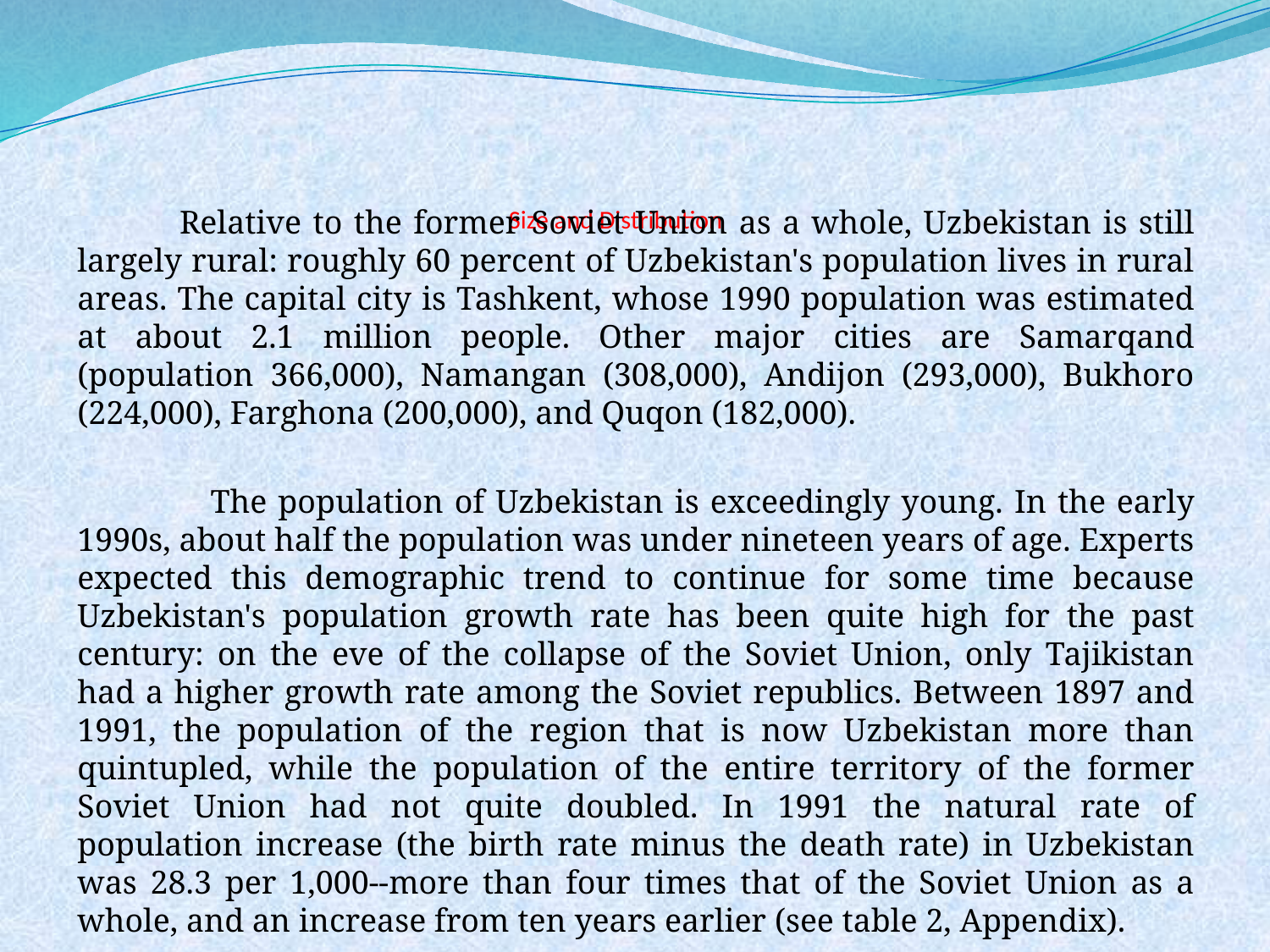

Relative to the former Soviet Union as a whole, Uzbekistan is still largely rural: roughly 60 percent of Uzbekistan's population lives in rural areas. The capital city is Tashkent, whose 1990 population was estimated at about 2.1 million people. Other major cities are Samarqand (population 366,000), Namangan (308,000), Andijon (293,000), Bukhoro (224,000), Farghona (200,000), and Quqon (182,000).

            The population of Uzbekistan is exceedingly young. In the early 1990s, about half the population was under nineteen years of age. Experts expected this demographic trend to continue for some time because Uzbekistan's population growth rate has been quite high for the past century: on the eve of the collapse of the Soviet Union, only Tajikistan had a higher growth rate among the Soviet republics. Between 1897 and 1991, the population of the region that is now Uzbekistan more than quintupled, while the population of the entire territory of the former Soviet Union had not quite doubled. In 1991 the natural rate of population increase (the birth rate minus the death rate) in Uzbekistan was 28.3 per 1,000--more than four times that of the Soviet Union as a whole, and an increase from ten years earlier (see table 2, Appendix).

# Size and Distribution